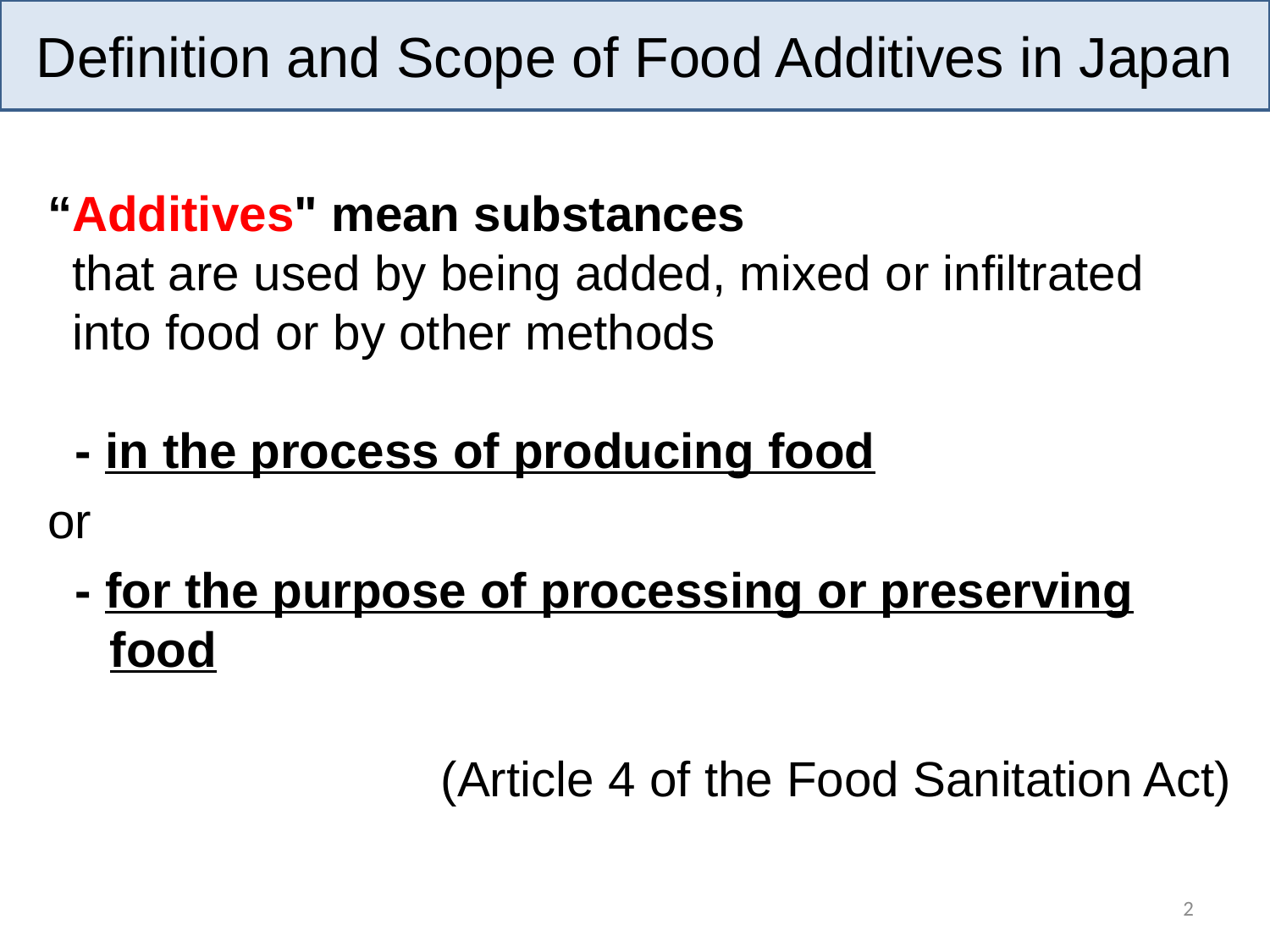

Definition and Scope of Food Additives in Japan
“Additives" mean substances
that are used by being added, mixed or infiltrated
into food or by other methods

  - in the process of producing food
or
  - for the purpose of processing or preserving food

(Article 4 of the Food Sanitation Act)

2